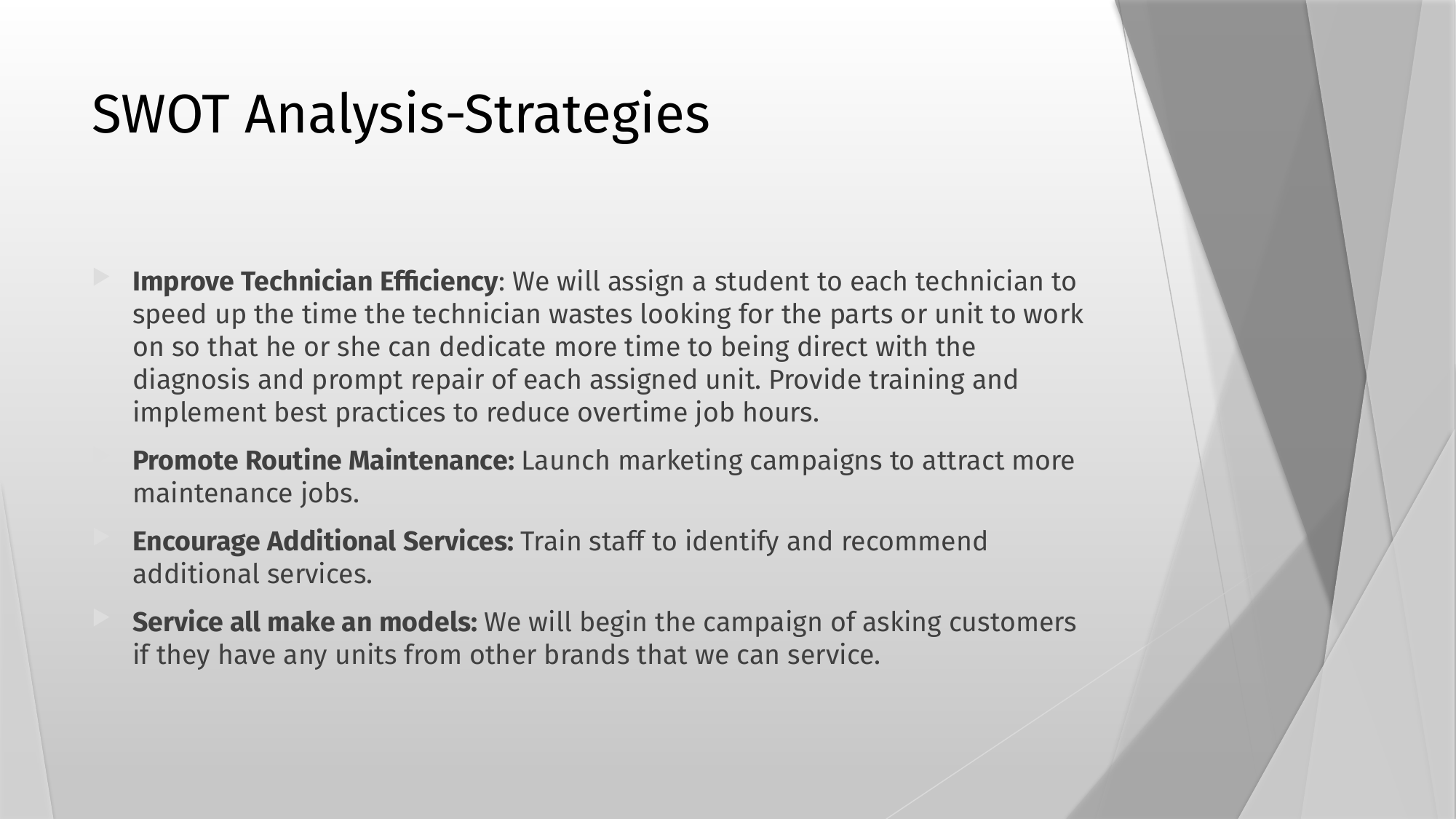

# SWOT Analysis-Strategies
Improve Technician Efficiency: We will assign a student to each technician to speed up the time the technician wastes looking for the parts or unit to work on so that he or she can dedicate more time to being direct with the diagnosis and prompt repair of each assigned unit. Provide training and implement best practices to reduce overtime job hours.
Promote Routine Maintenance: Launch marketing campaigns to attract more maintenance jobs.
Encourage Additional Services: Train staff to identify and recommend additional services.
Service all make an models: We will begin the campaign of asking customers if they have any units from other brands that we can service.